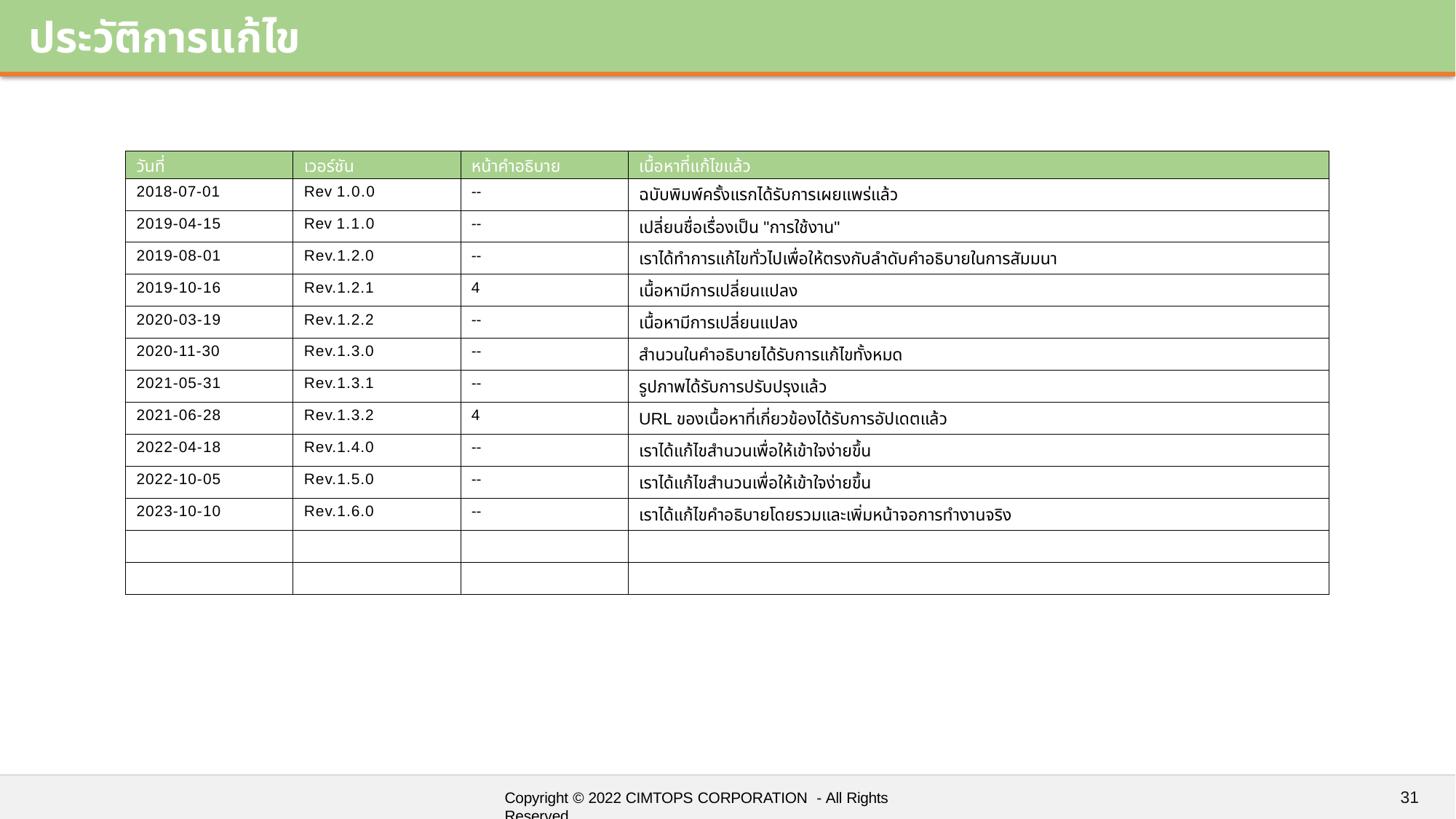

# ประวัติการแก้ไข
| วันที่ | เวอร์ชัน | หน้าคำอธิบาย | เนื้อหาที่แก้ไขแล้ว |
| --- | --- | --- | --- |
| 2018-07-01 | Rev 1.0.0 | -- | ฉบับพิมพ์ครั้งแรกได้รับการเผยแพร่แล้ว |
| 2019-04-15 | Rev 1.1.0 | -- | เปลี่ยนชื่อเรื่องเป็น "การใช้งาน" |
| 2019-08-01 | Rev.1.2.0 | -- | เราได้ทำการแก้ไขทั่วไปเพื่อให้ตรงกับลำดับคำอธิบายในการสัมมนา |
| 2019-10-16 | Rev.1.2.1 | 4 | เนื้อหามีการเปลี่ยนแปลง |
| 2020-03-19 | Rev.1.2.2 | -- | เนื้อหามีการเปลี่ยนแปลง |
| 2020-11-30 | Rev.1.3.0 | -- | สำนวนในคำอธิบายได้รับการแก้ไขทั้งหมด |
| 2021-05-31 | Rev.1.3.1 | -- | รูปภาพได้รับการปรับปรุงแล้ว |
| 2021-06-28 | Rev.1.3.2 | 4 | URL ของเนื้อหาที่เกี่ยวข้องได้รับการอัปเดตแล้ว |
| 2022-04-18 | Rev.1.4.0 | -- | เราได้แก้ไขสำนวนเพื่อให้เข้าใจง่ายขึ้น |
| 2022-10-05 | Rev.1.5.0 | -- | เราได้แก้ไขสำนวนเพื่อให้เข้าใจง่ายขึ้น |
| 2023-10-10 | Rev.1.6.0 | -- | เราได้แก้ไขคำอธิบายโดยรวมและเพิ่มหน้าจอการทำงานจริง |
|  |  |  |  |
|  |  |  |  |
31
Copyright © 2022 CIMTOPS CORPORATION - All Rights Reserved.